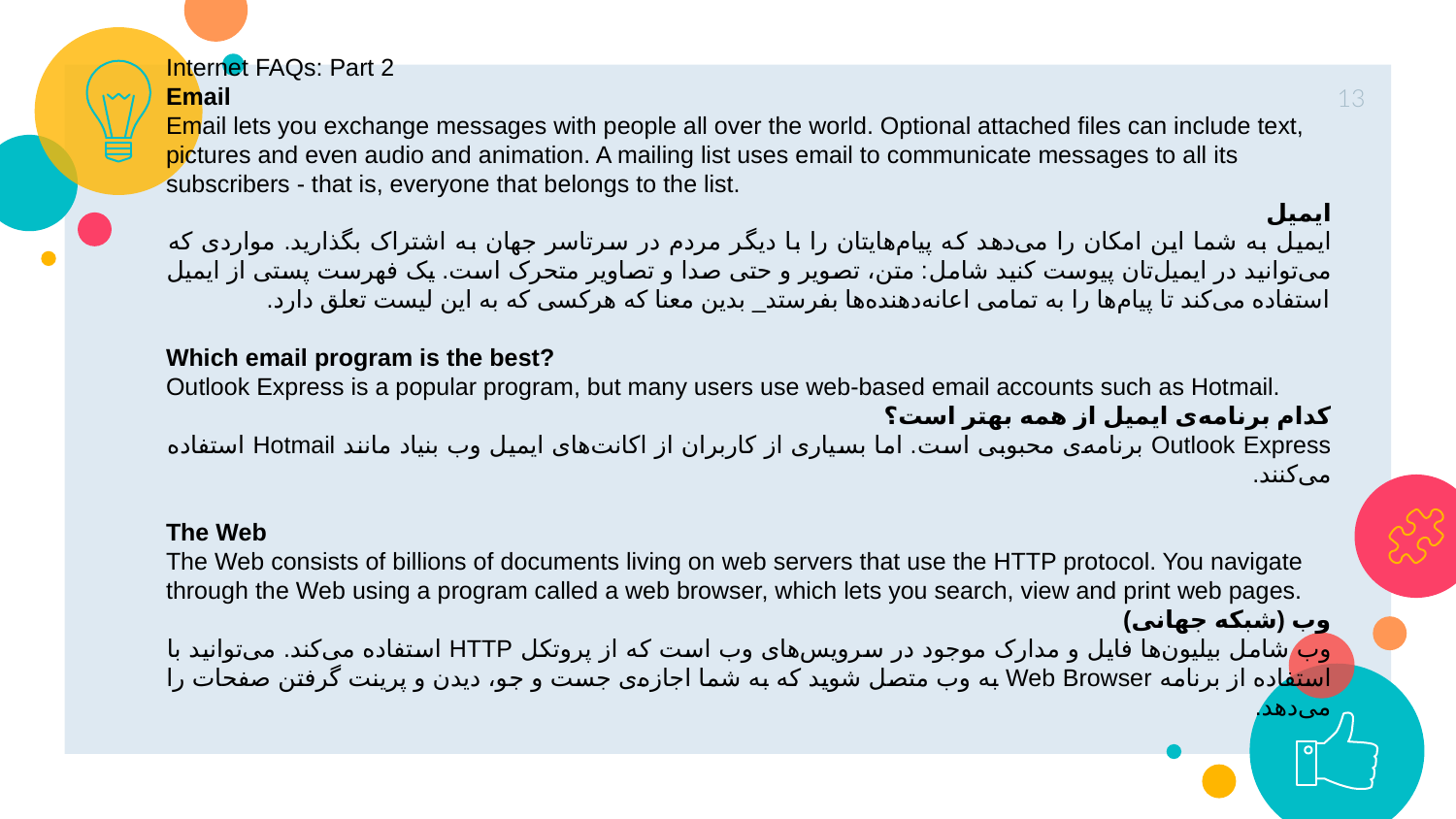

Internet FAQs: Part 2
Email
Email lets you exchange messages with people all over the world. Optional attached files can include text, pictures and even audio and animation. A mailing list uses email to communicate messages to all its subscribers - that is, everyone that belongs to the list.
ایمیل
ایمیل به شما این امکان را می‌دهد که پیام‌هایتان را با دیگر مردم در سرتاسر جهان به اشتراک بگذارید. مواردی که می‌توانید در ایمیل‌تان پیوست کنید شامل: متن، تصویر و حتی صدا و تصاویر متحرک است. یک فهرست پستی از ایمیل استفاده می‌کند تا پیام‌ها را به تمامی اعانه‌دهنده‌ها بفرستد_ بدین معنا که هرکسی که به این لیست تعلق دارد.

Which email program is the best?
Outlook Express is a popular program, but many users use web-based email accounts such as Hotmail.
کدام برنامه‌ی ایمیل از همه بهتر است؟
Outlook Express برنامه‌ی محبوبی است. اما بسیاری از کاربران از اکانت‌های ایمیل وب بنیاد مانند Hotmail استفاده می‌کنند.

The Web
The Web consists of billions of documents living on web servers that use the HTTP protocol. You navigate through the Web using a program called a web browser, which lets you search, view and print web pages.
وب (شبکه جهانی)
وب شامل بیلیون‌ها فایل و مدارک موجود در سرویس‌های وب است که از پروتکل HTTP استفاده می‌کند. می‌توانید با استفاده از برنامه Web Browser به وب متصل شوید که به شما اجازه‌ی جست و جو، دیدن و پرینت گرفتن صفحات را می‌دهد.

13